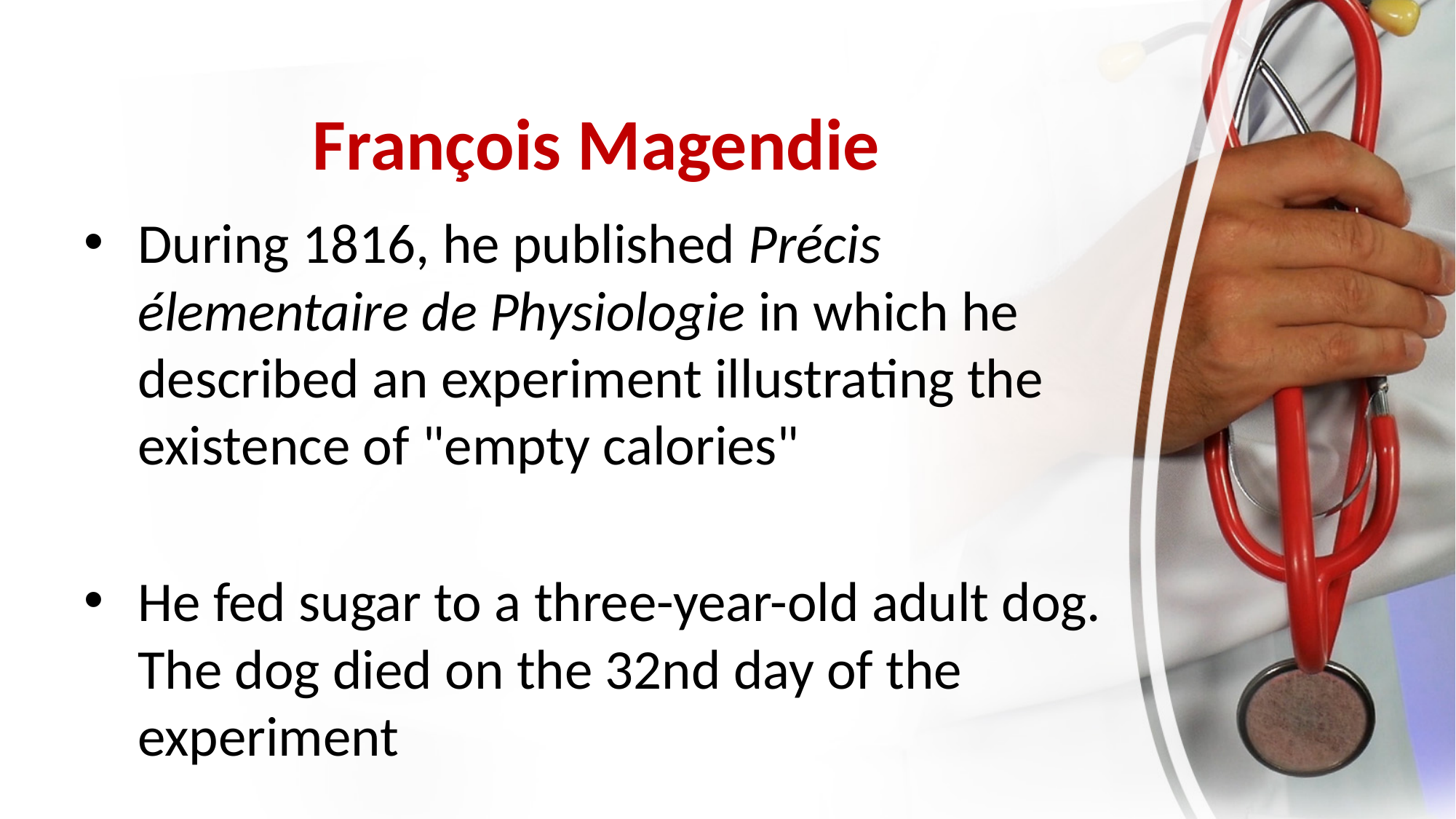

# François Magendie
During 1816, he published Précis élementaire de Physiologie in which he described an experiment illustrating the existence of "empty calories"

He fed sugar to a three-year-old adult dog. The dog died on the 32nd day of the experiment